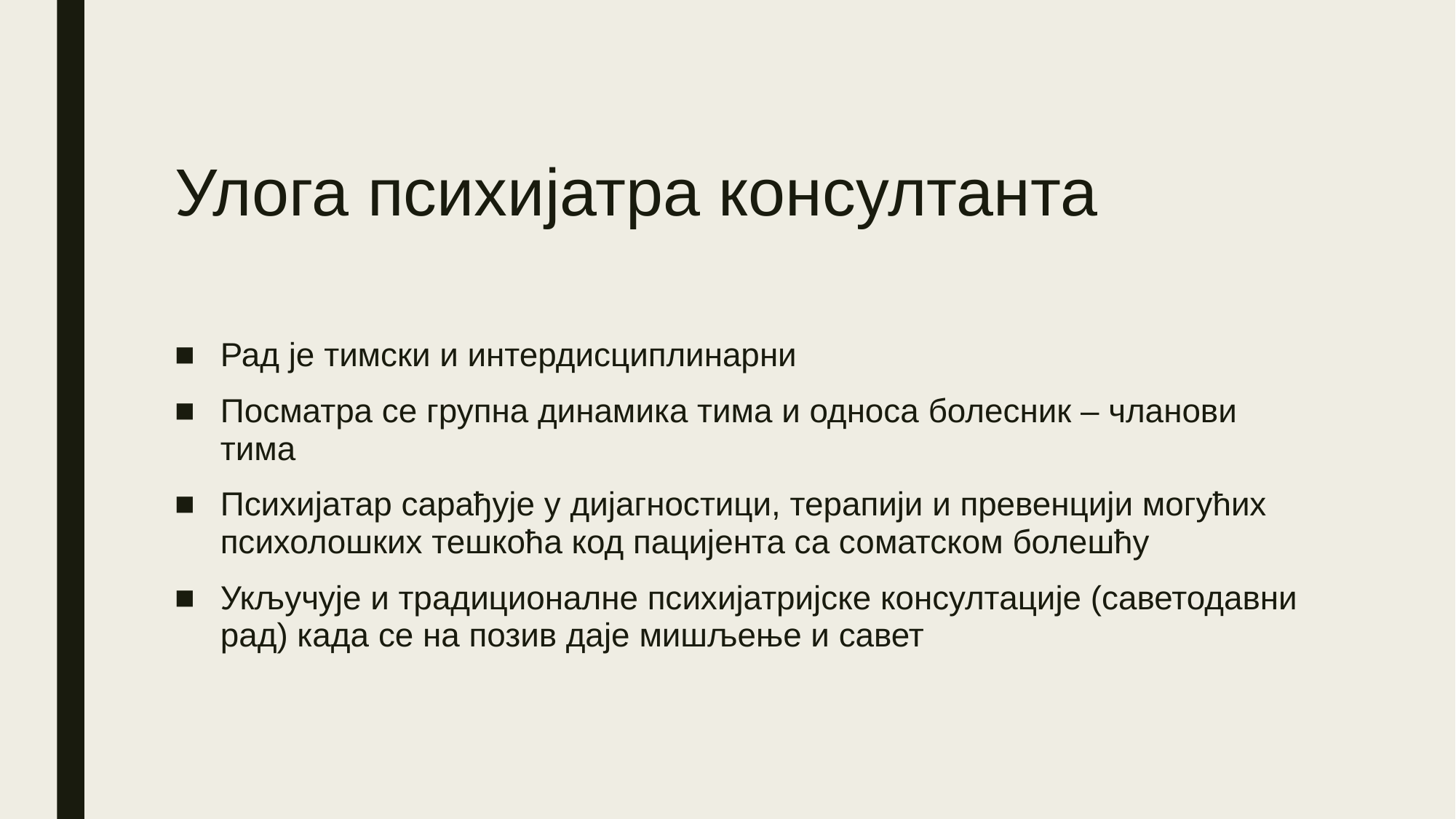

# Улога психијатра консултанта

Рад је тимски и интердисциплинарни
Посматра се групна динамика тима и односа болесник – чланови тима
Психијатар сарађује у дијагностици, терапији и превенцији могућих психолошких тешкоћа код пацијента са соматском болешћу
Укључује и традиционалне психијатријске консултације (саветодавни рад) када се на позив даје мишљење и савет